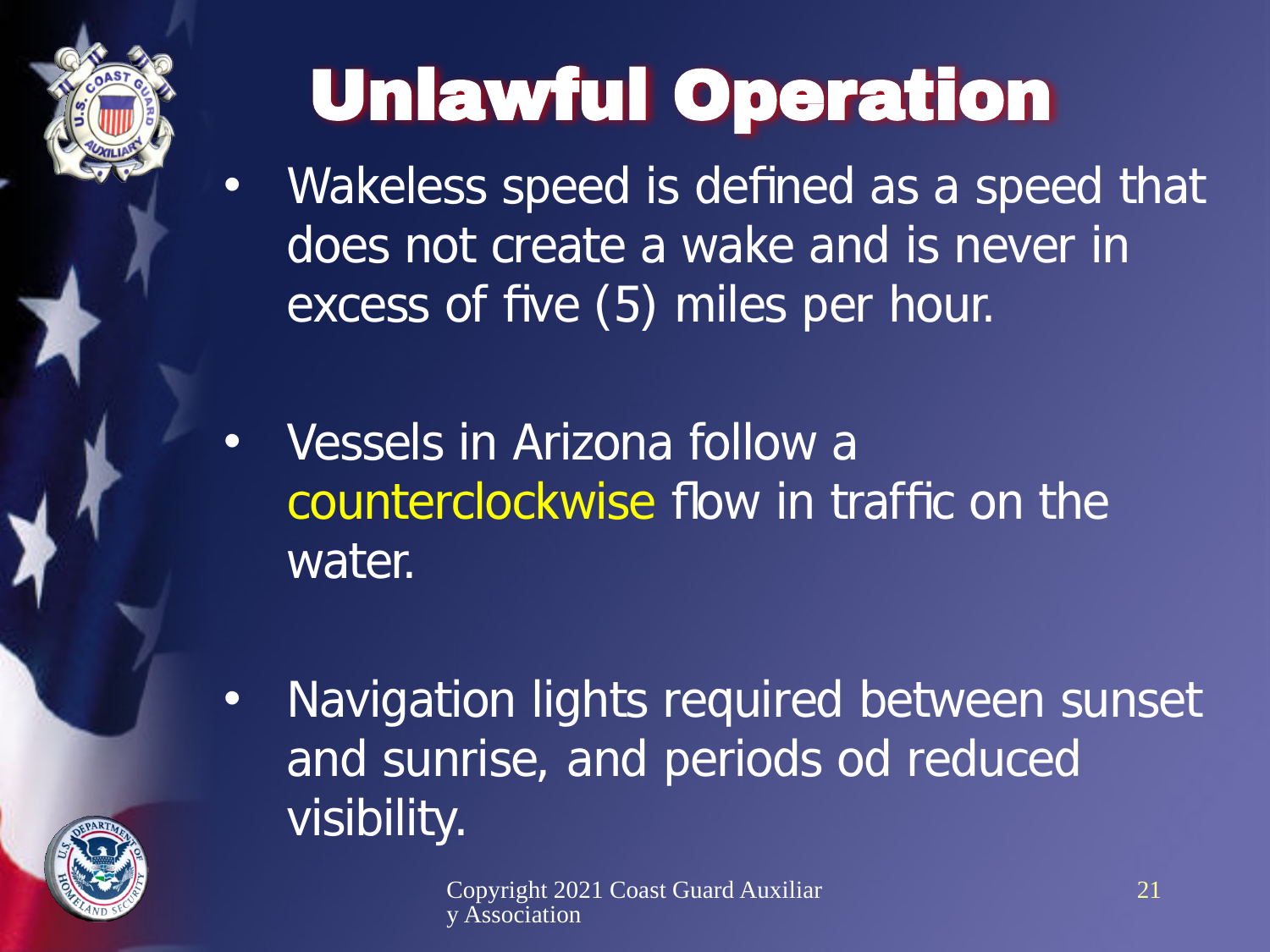

# Unlawful Operation
Wakeless speed is defined as a speed that does not create a wake and is never in excess of five (5) miles per hour.

Vessels in Arizona follow a counterclockwise flow in traffic on the water.

Navigation lights required between sunset and sunrise, and periods od reduced visibility.
Copyright 2021 Coast Guard Auxiliary Association
21